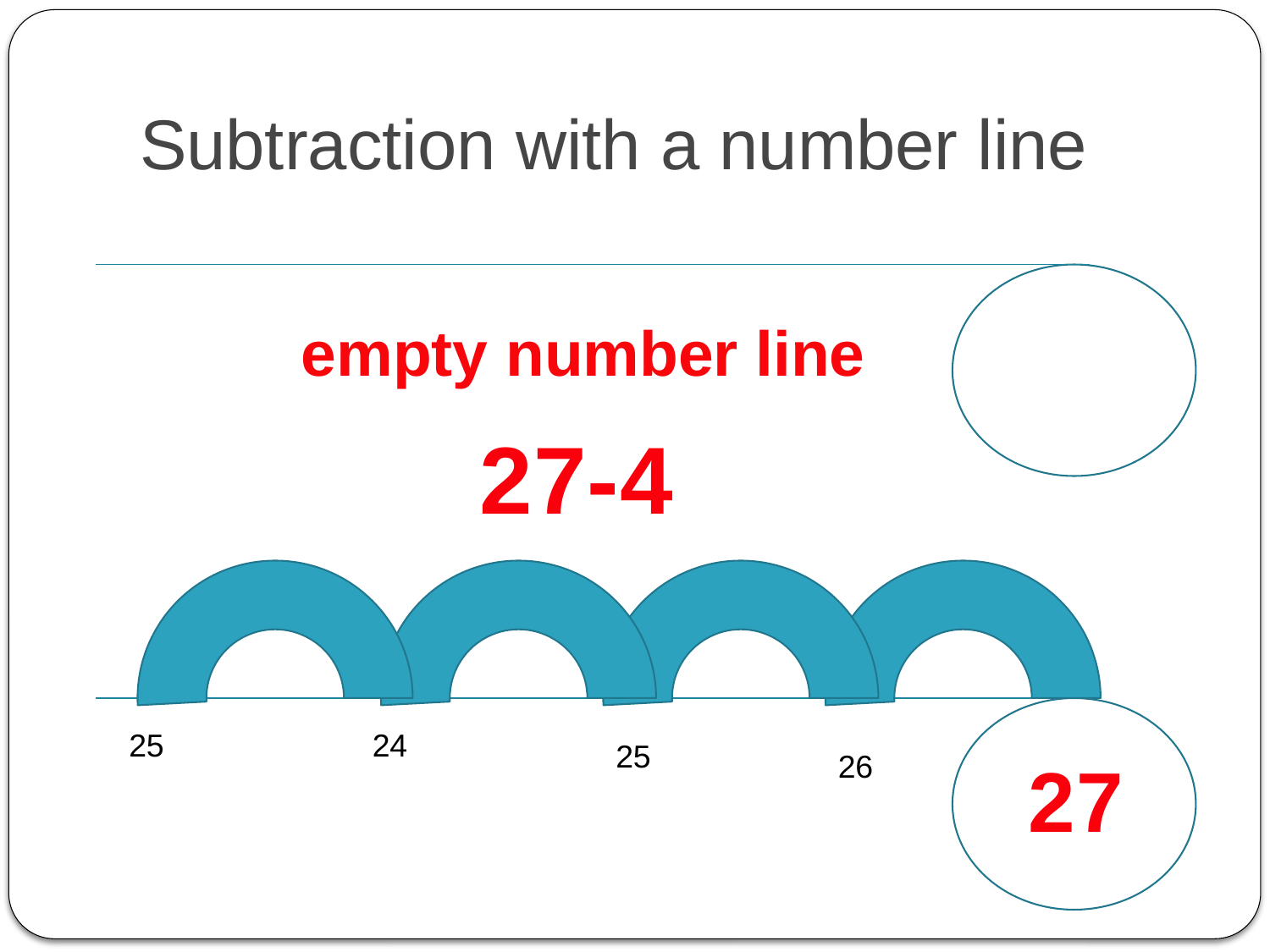

# Subtraction with a number line

empty number line
27-4

25
24
25
26
27